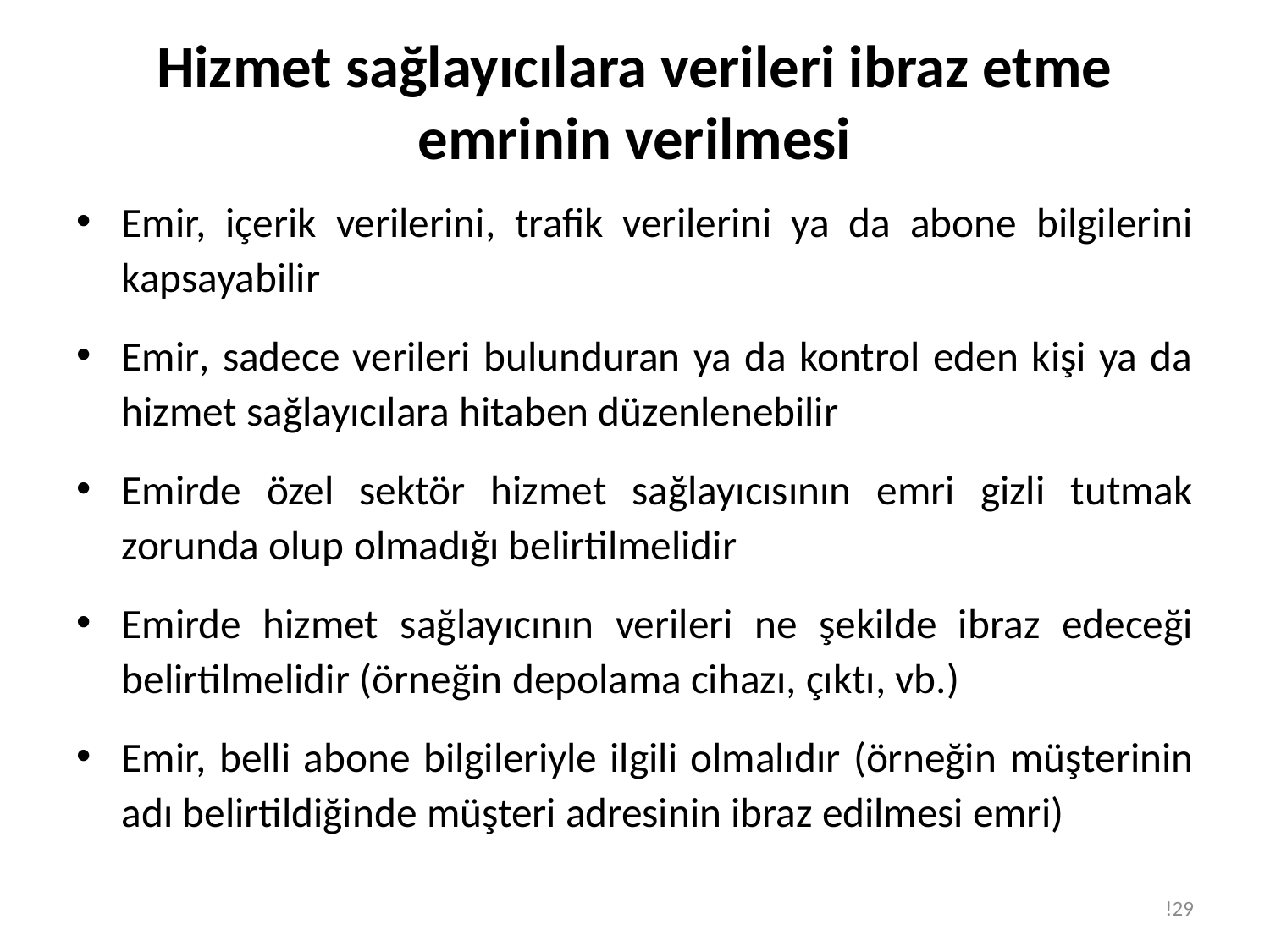

# Hizmet sağlayıcılara verileri ibraz etme emrinin verilmesi
Emir, içerik verilerini, trafik verilerini ya da abone bilgilerini kapsayabilir
Emir, sadece verileri bulunduran ya da kontrol eden kişi ya da hizmet sağlayıcılara hitaben düzenlenebilir
Emirde özel sektör hizmet sağlayıcısının emri gizli tutmak zorunda olup olmadığı belirtilmelidir
Emirde hizmet sağlayıcının verileri ne şekilde ibraz edeceği belirtilmelidir (örneğin depolama cihazı, çıktı, vb.)
Emir, belli abone bilgileriyle ilgili olmalıdır (örneğin müşterinin adı belirtildiğinde müşteri adresinin ibraz edilmesi emri)

!29